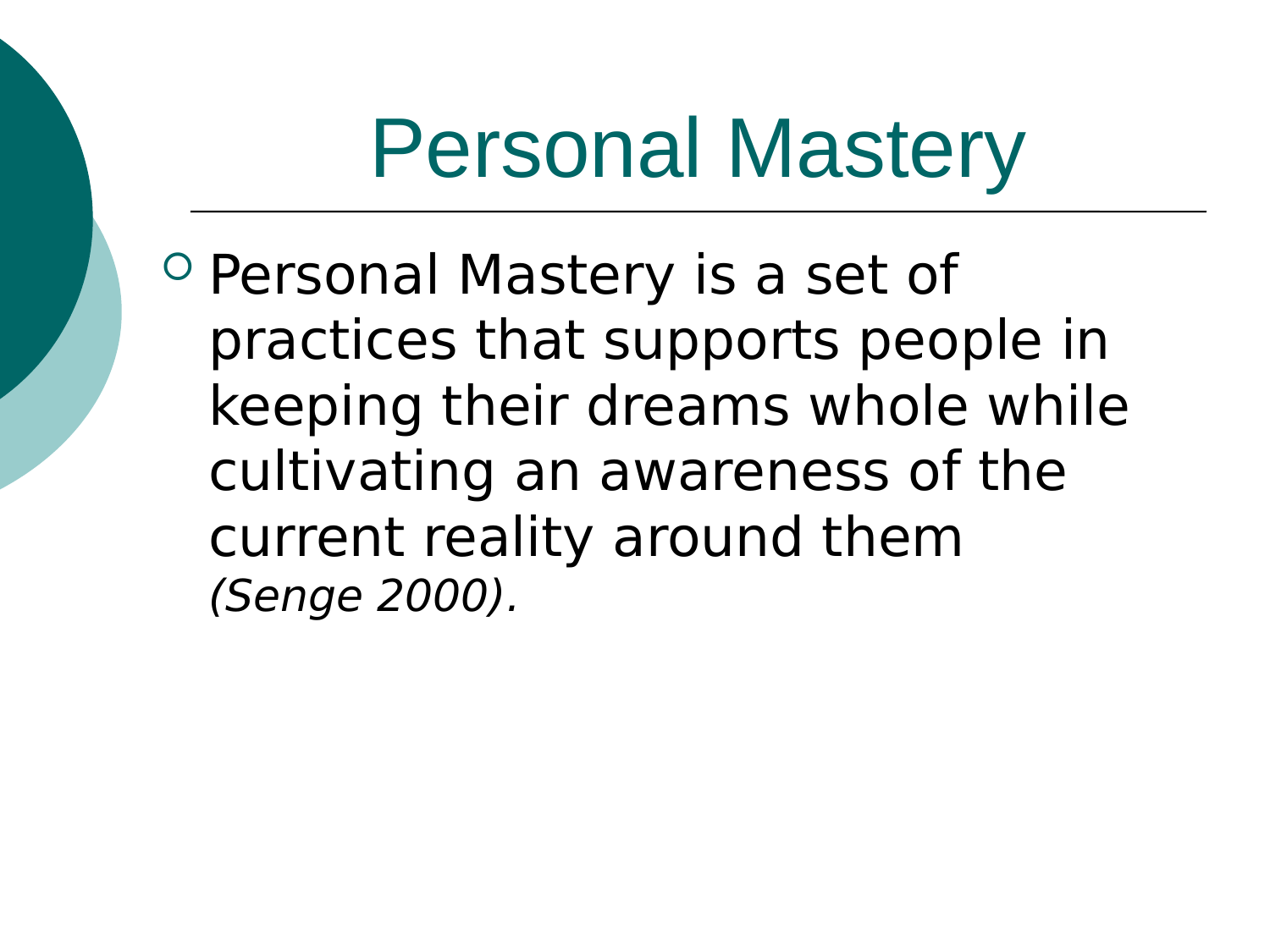

# Personal Mastery
Personal Mastery is a set of practices that supports people in keeping their dreams whole while cultivating an awareness of the current reality around them
(Senge 2000).